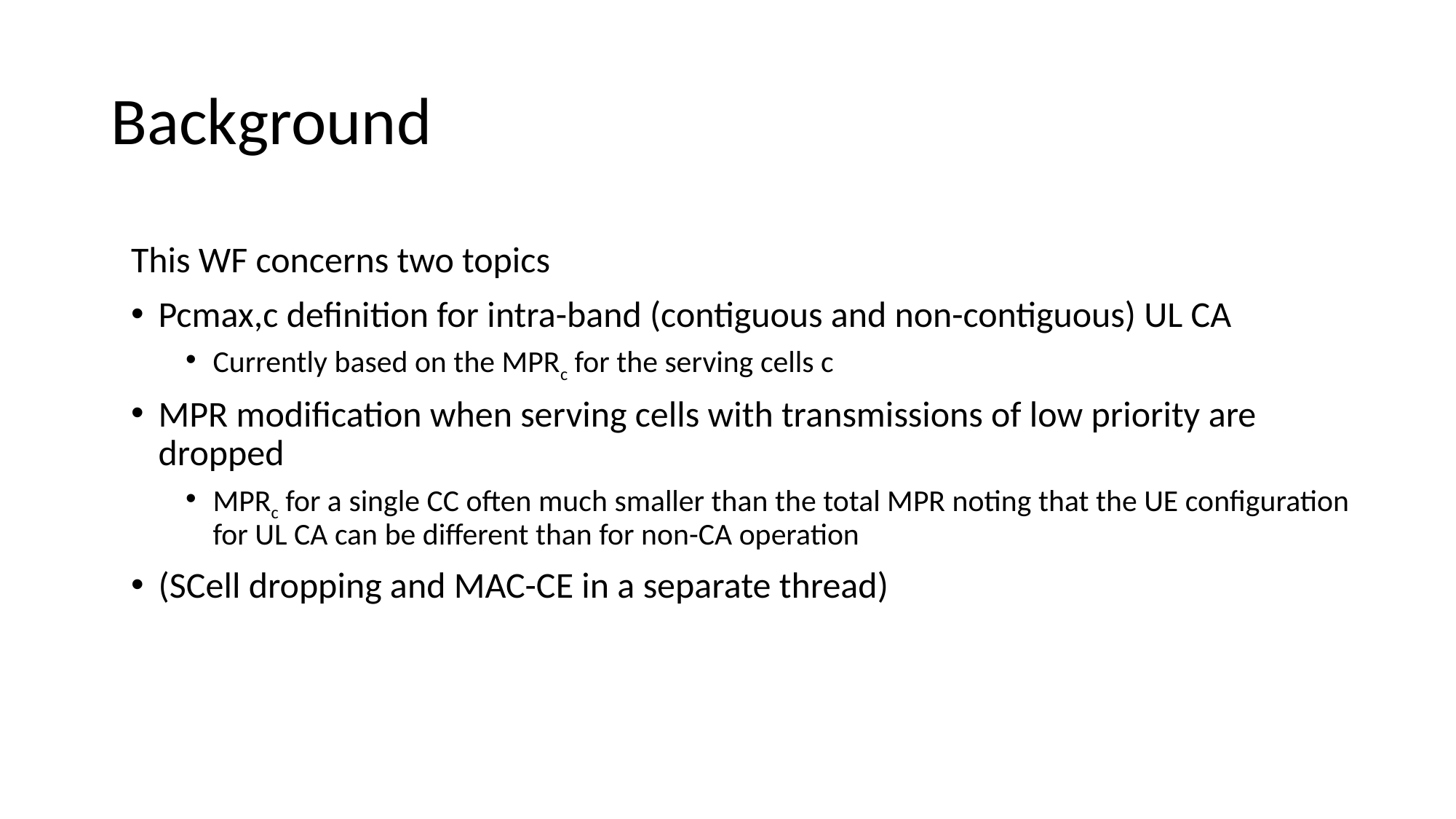

# Background

This WF concerns two topics
Pcmax,c definition for intra-band (contiguous and non-contiguous) UL CA
Currently based on the MPRc for the serving cells c
MPR modification when serving cells with transmissions of low priority are dropped
MPRc for a single CC often much smaller than the total MPR noting that the UE configuration for UL CA can be different than for non-CA operation
(SCell dropping and MAC-CE in a separate thread)